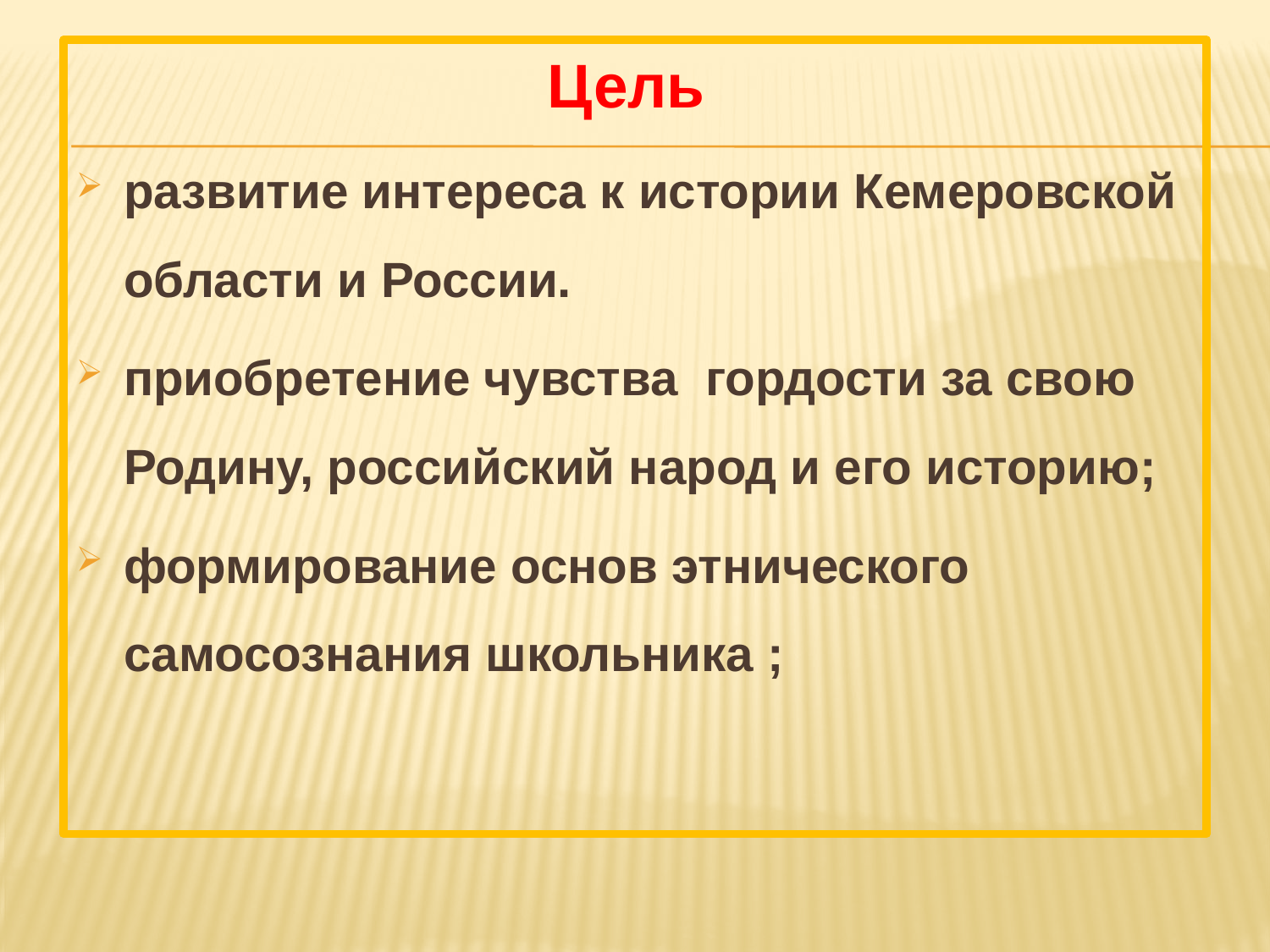

Цель
развитие интереса к истории Кемеровской области и России.
приобретение чувства  гордости за свою Родину, российский народ и его историю;
формирование основ этнического самосознания школьника ;